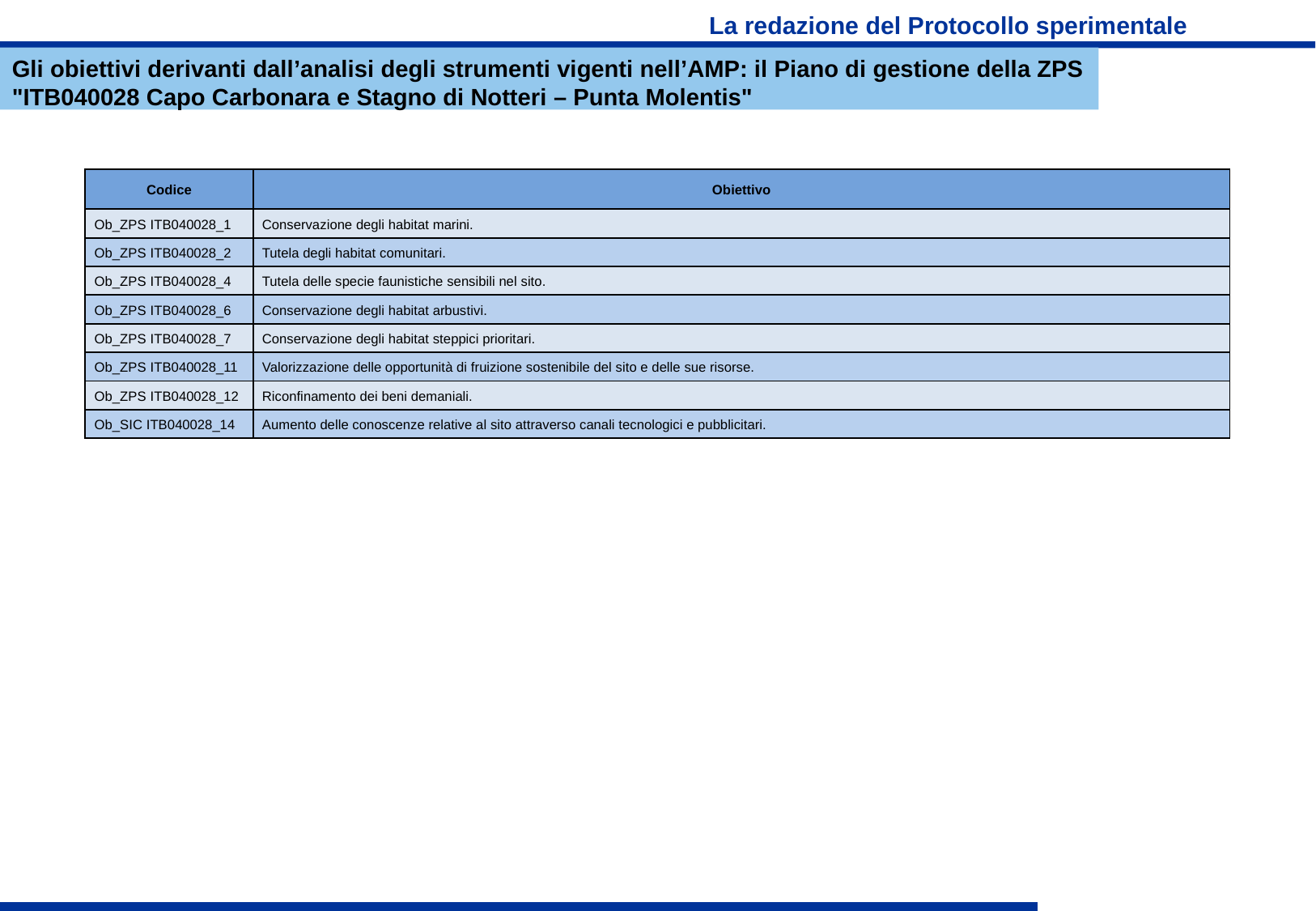

# La redazione del Protocollo sperimentale
Gli obiettivi derivanti dall’analisi degli strumenti vigenti nell’AMP: il Piano di gestione della ZPS "ITB040028 Capo Carbonara e Stagno di Notteri – Punta Molentis"
| Codice | Obiettivo |
| --- | --- |
| Ob\_ZPS ITB040028\_1 | Conservazione degli habitat marini. |
| Ob\_ZPS ITB040028\_2 | Tutela degli habitat comunitari. |
| Ob\_ZPS ITB040028\_4 | Tutela delle specie faunistiche sensibili nel sito. |
| Ob\_ZPS ITB040028\_6 | Conservazione degli habitat arbustivi. |
| Ob\_ZPS ITB040028\_7 | Conservazione degli habitat steppici prioritari. |
| Ob\_ZPS ITB040028\_11 | Valorizzazione delle opportunità di fruizione sostenibile del sito e delle sue risorse. |
| Ob\_ZPS ITB040028\_12 | Riconfinamento dei beni demaniali. |
| Ob\_SIC ITB040028\_14 | Aumento delle conoscenze relative al sito attraverso canali tecnologici e pubblicitari. |